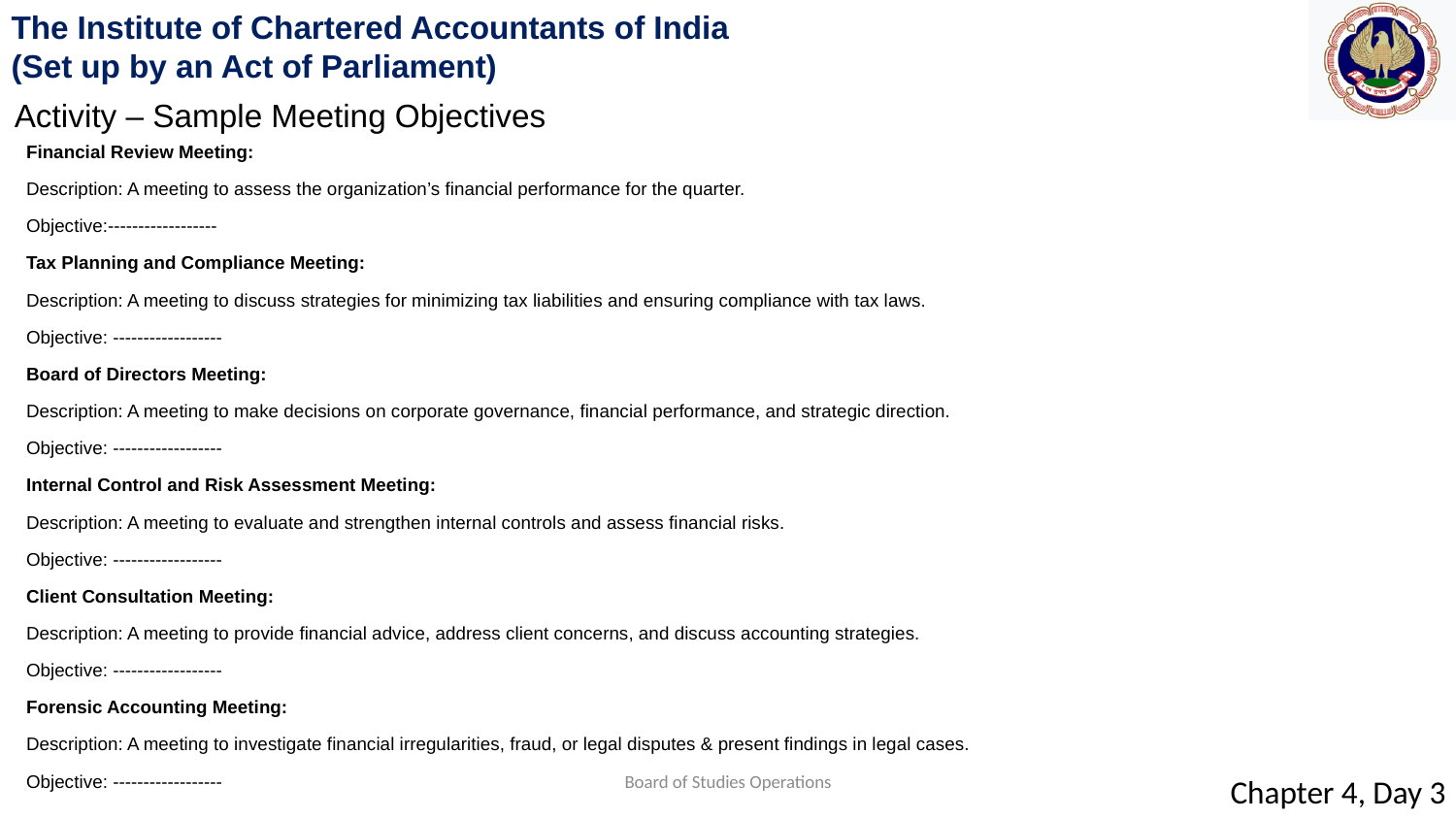

Activity – Sample Meeting Objectives
Financial Review Meeting:
Description: A meeting to assess the organization’s financial performance for the quarter.
Objective:------------------
Tax Planning and Compliance Meeting:
Description: A meeting to discuss strategies for minimizing tax liabilities and ensuring compliance with tax laws.
Objective: ------------------
Board of Directors Meeting:
Description: A meeting to make decisions on corporate governance, financial performance, and strategic direction.
Objective: ------------------
Internal Control and Risk Assessment Meeting:
Description: A meeting to evaluate and strengthen internal controls and assess financial risks.
Objective: ------------------
Client Consultation Meeting:
Description: A meeting to provide financial advice, address client concerns, and discuss accounting strategies.
Objective: ------------------
Forensic Accounting Meeting:
Description: A meeting to investigate financial irregularities, fraud, or legal disputes & present findings in legal cases.
Objective: ------------------

Board of Studies Operations